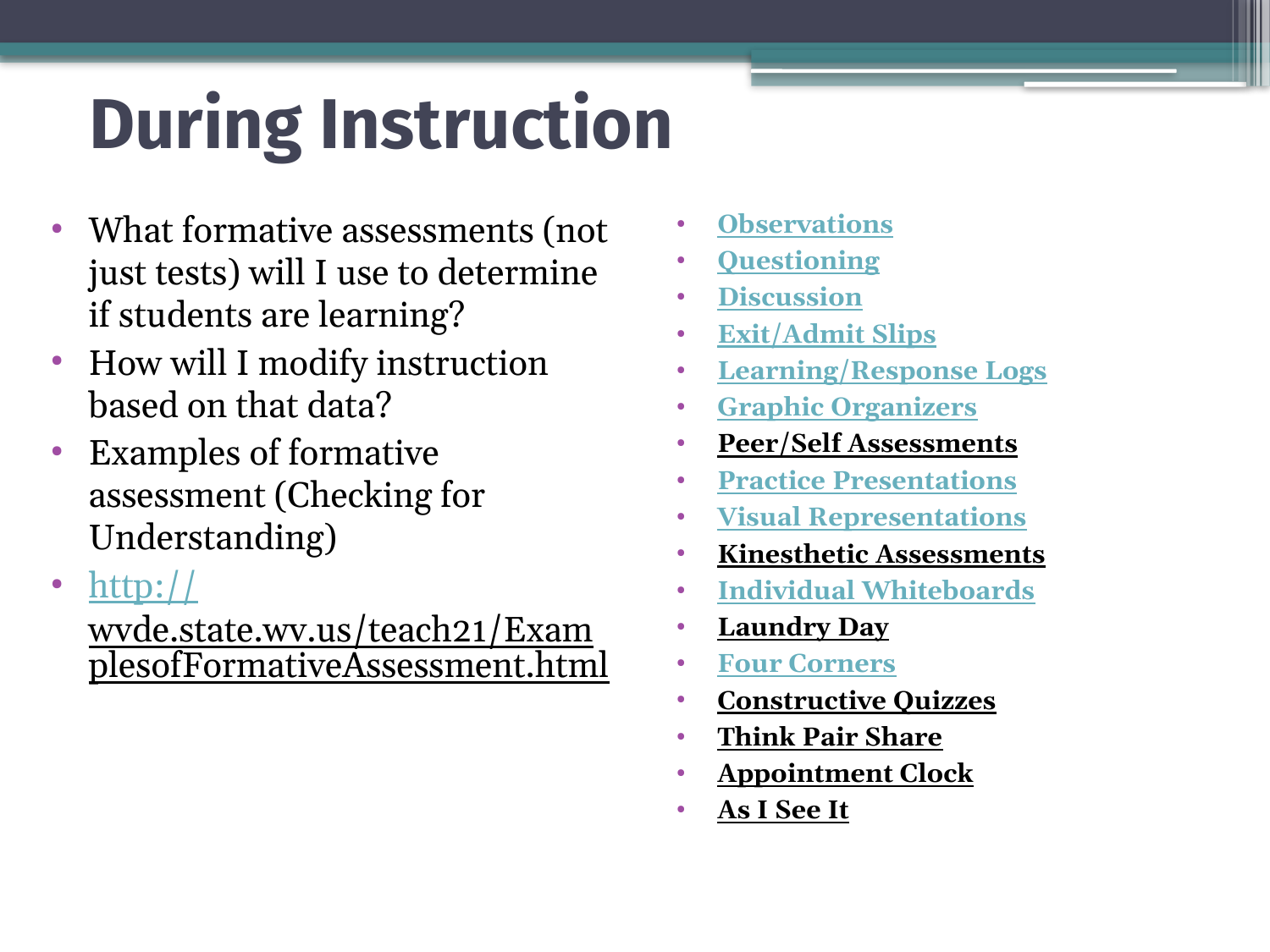

# During Instruction
What formative assessments (not just tests) will I use to determine if students are learning?
How will I modify instruction based on that data?
Examples of formative assessment (Checking for Understanding)
http://wvde.state.wv.us/teach21/ExamplesofFormativeAssessment.html
Observations
Questioning
Discussion
Exit/Admit Slips
Learning/Response Logs
Graphic Organizers
Peer/Self Assessments
Practice Presentations
Visual Representations
Kinesthetic Assessments
Individual Whiteboards
Laundry Day
Four Corners
Constructive Quizzes
Think Pair Share
Appointment Clock
As I See It